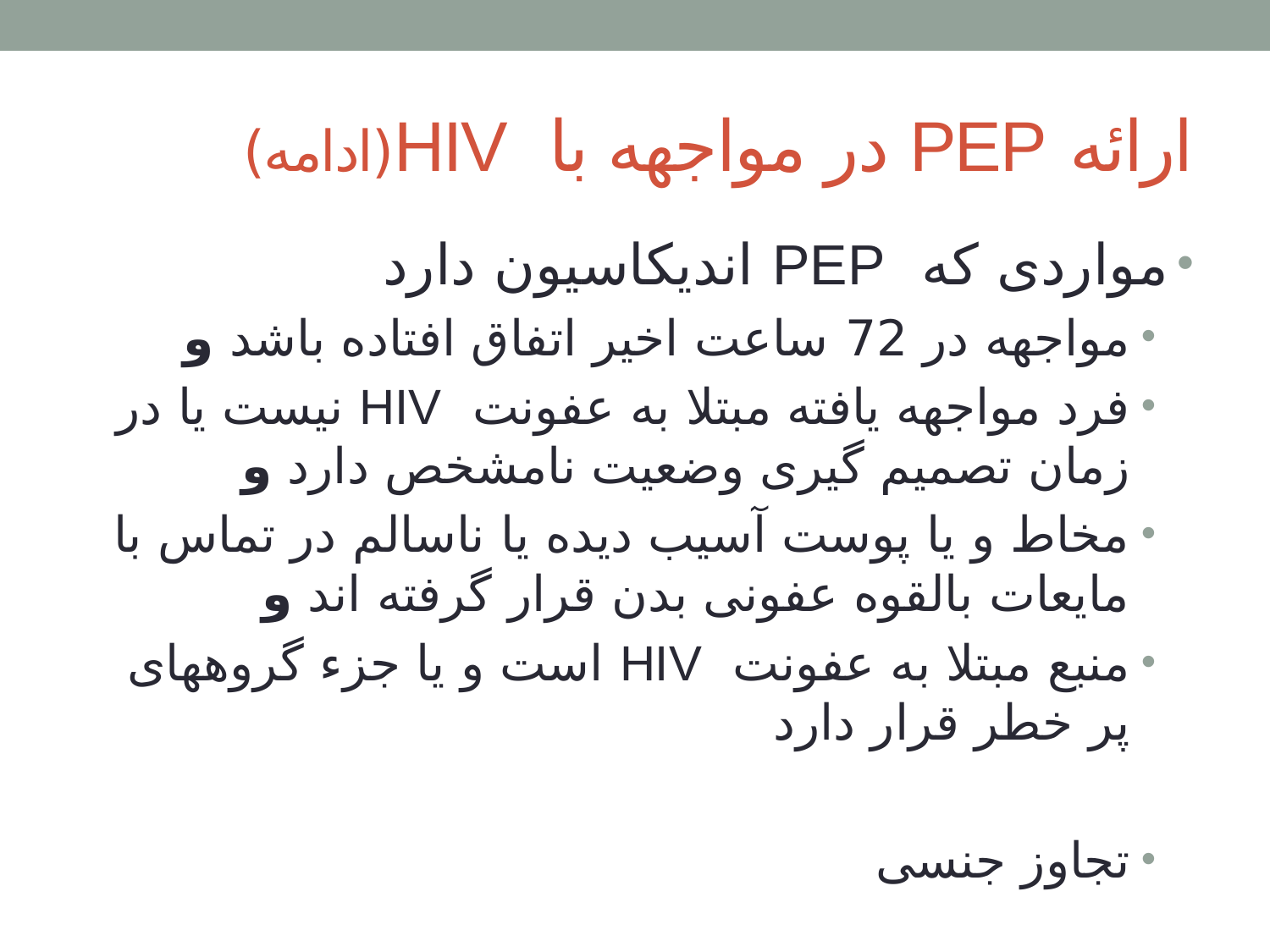

# ارائه PEP در مواجهه با  HIV(ادامه)
مواردی که  PEP اندیکاسیون دارد
مواجهه در 72 ساعت اخیر اتفاق افتاده باشد و
فرد مواجهه یافته مبتلا به عفونت  HIV نیست یا در زمان تصمیم گیری وضعیت نامشخص دارد و
مخاط و یا پوست آسیب دیده یا ناسالم در تماس با مایعات بالقوه عفونی بدن قرار گرفته اند و
منبع مبتلا به عفونت  HIV است و یا جزء گروههای پر خطر قرار دارد

تجاوز جنسی